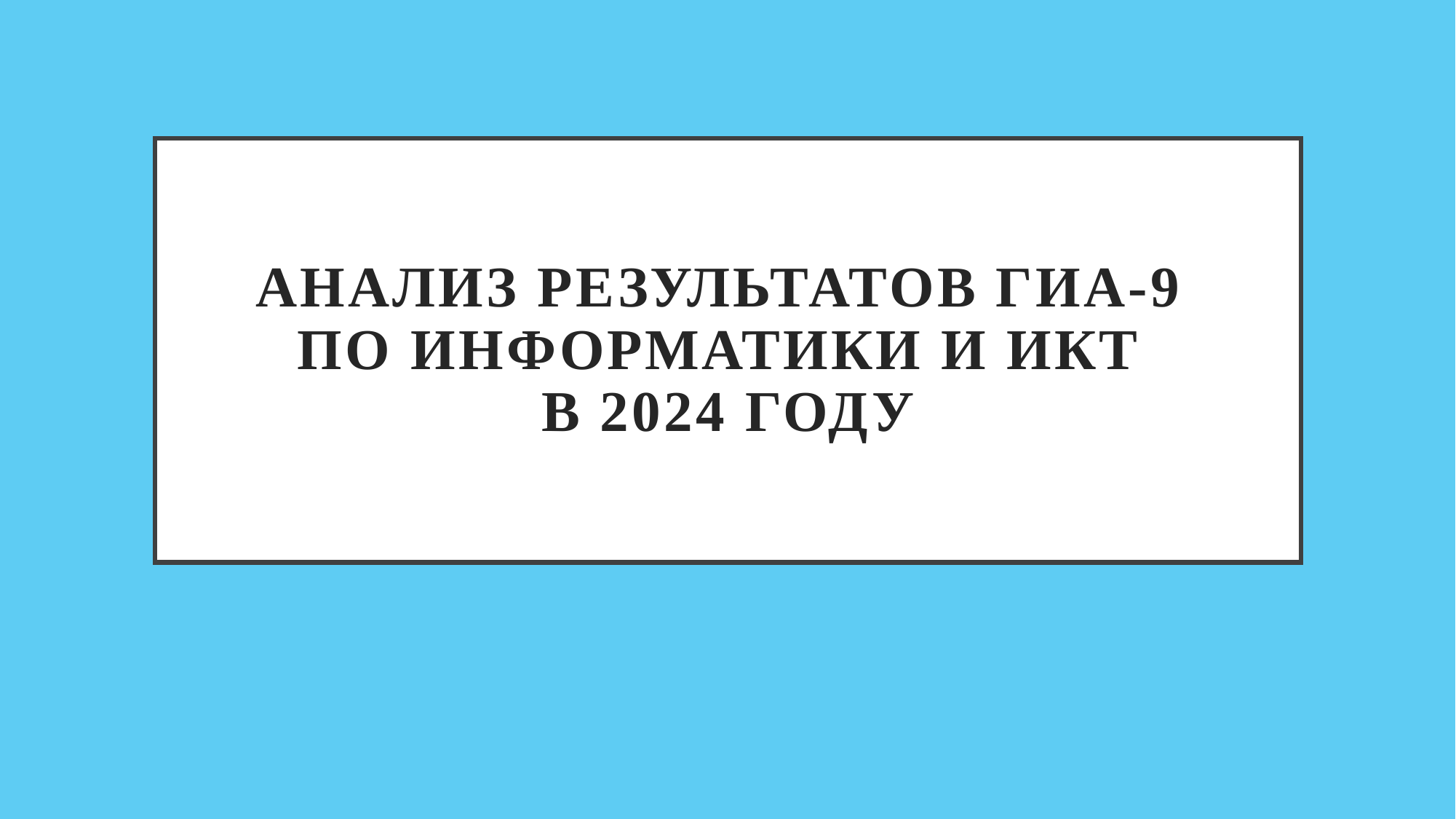

# Анализ результатов ГИА-9 по информатики и ИКТ в 2024 году